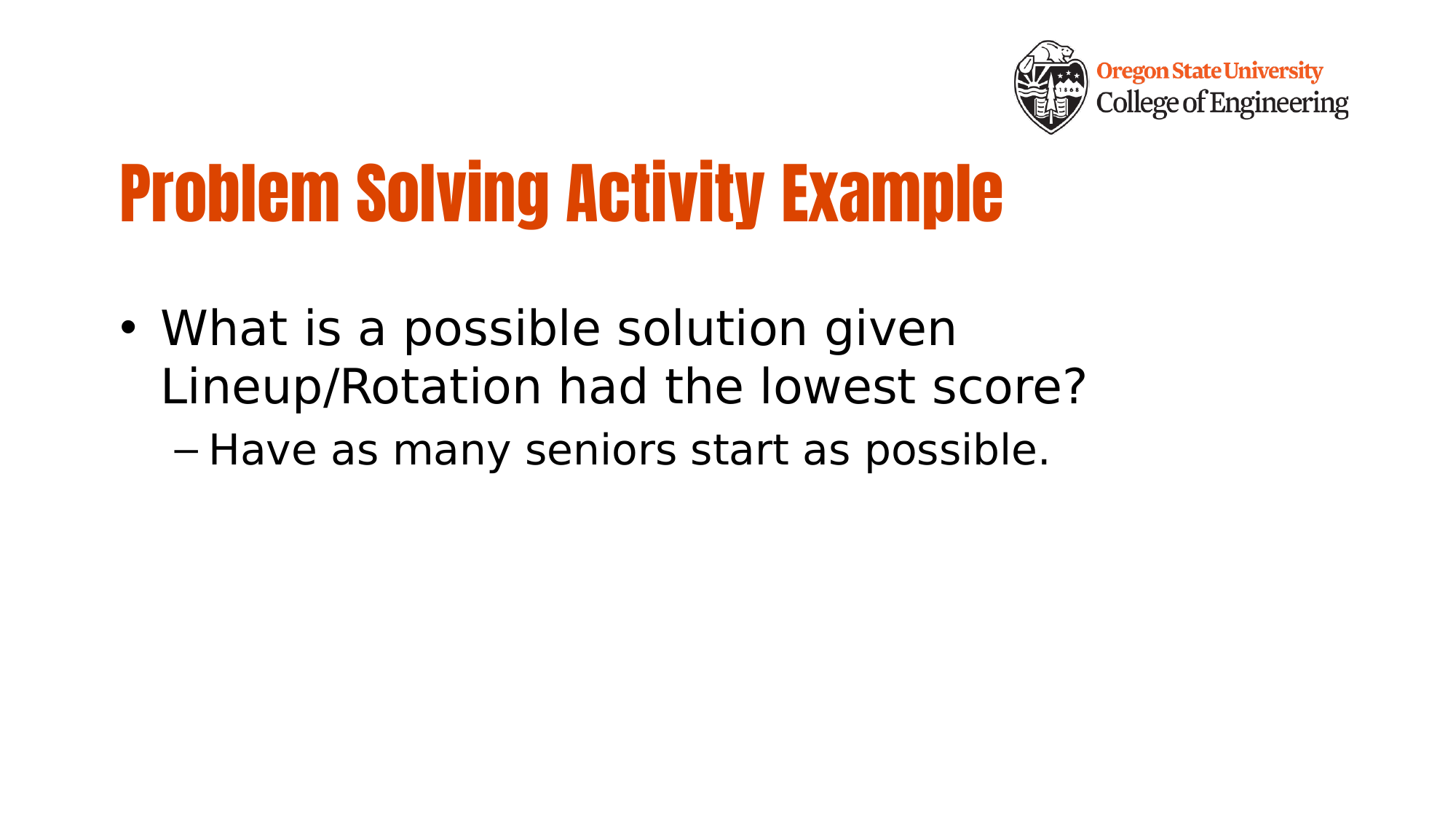

# Problem Solving Activity Example
What is a possible solution given Lineup/Rotation had the lowest score?
Have as many seniors start as possible.